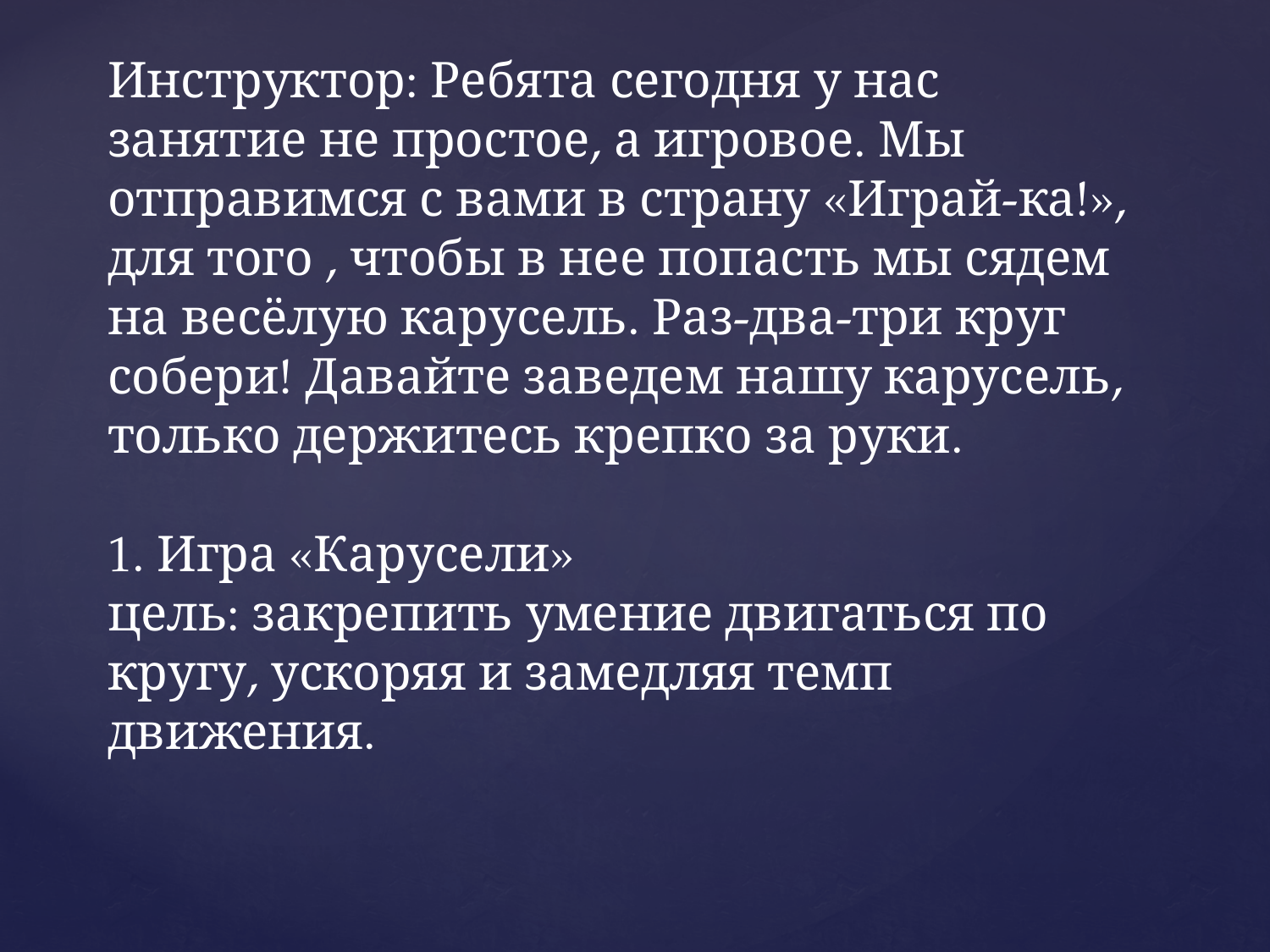

# Инструктор: Ребята сегодня у нас занятие не простое, а игровое. Мы отправимся с вами в страну «Играй-ка!», для того , чтобы в нее попасть мы сядем на весёлую карусель. Раз-два-три круг собери! Давайте заведем нашу карусель, только держитесь крепко за руки. 1. Игра «Карусели» цель: закрепить умение двигаться по кругу, ускоряя и замедляя темп движения.